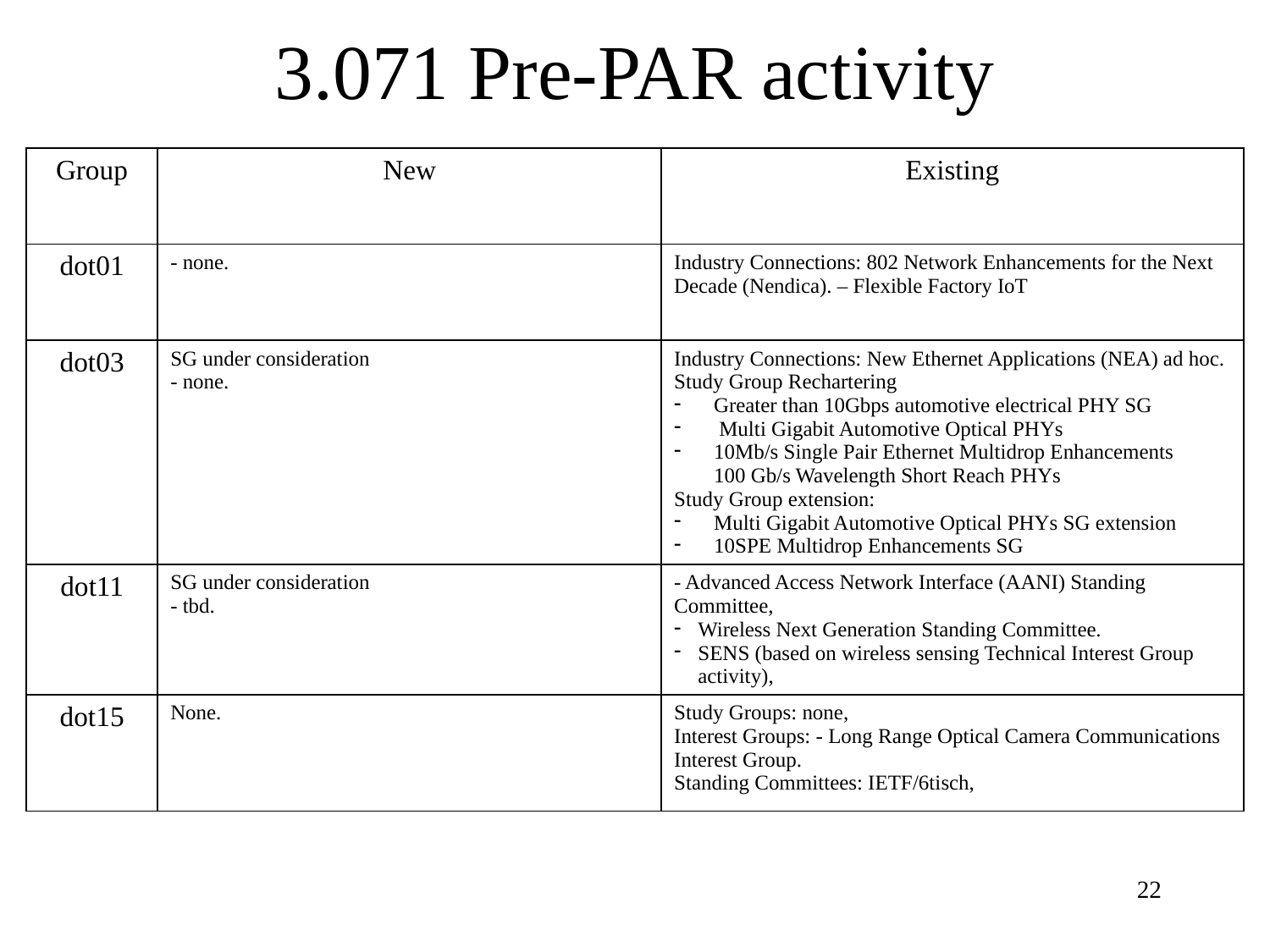

# 3.071 Pre-PAR activity
| Group | New | Existing |
| --- | --- | --- |
| dot01 | - none. | Industry Connections: 802 Network Enhancements for the Next Decade (Nendica). – Flexible Factory IoT |
| dot03 | SG under consideration - none. | Industry Connections: New Ethernet Applications (NEA) ad hoc. Study Group Rechartering Greater than 10Gbps automotive electrical PHY SG Multi Gigabit Automotive Optical PHYs 10Mb/s Single Pair Ethernet Multidrop Enhancements 100 Gb/s Wavelength Short Reach PHYs Study Group extension: Multi Gigabit Automotive Optical PHYs SG extension 10SPE Multidrop Enhancements SG |
| dot11 | SG under consideration - tbd. | - Advanced Access Network Interface (AANI) Standing Committee, Wireless Next Generation Standing Committee. SENS (based on wireless sensing Technical Interest Group activity), |
| dot15 | None. | Study Groups: none, Interest Groups: - Long Range Optical Camera Communications Interest Group. Standing Committees: IETF/6tisch, |
22